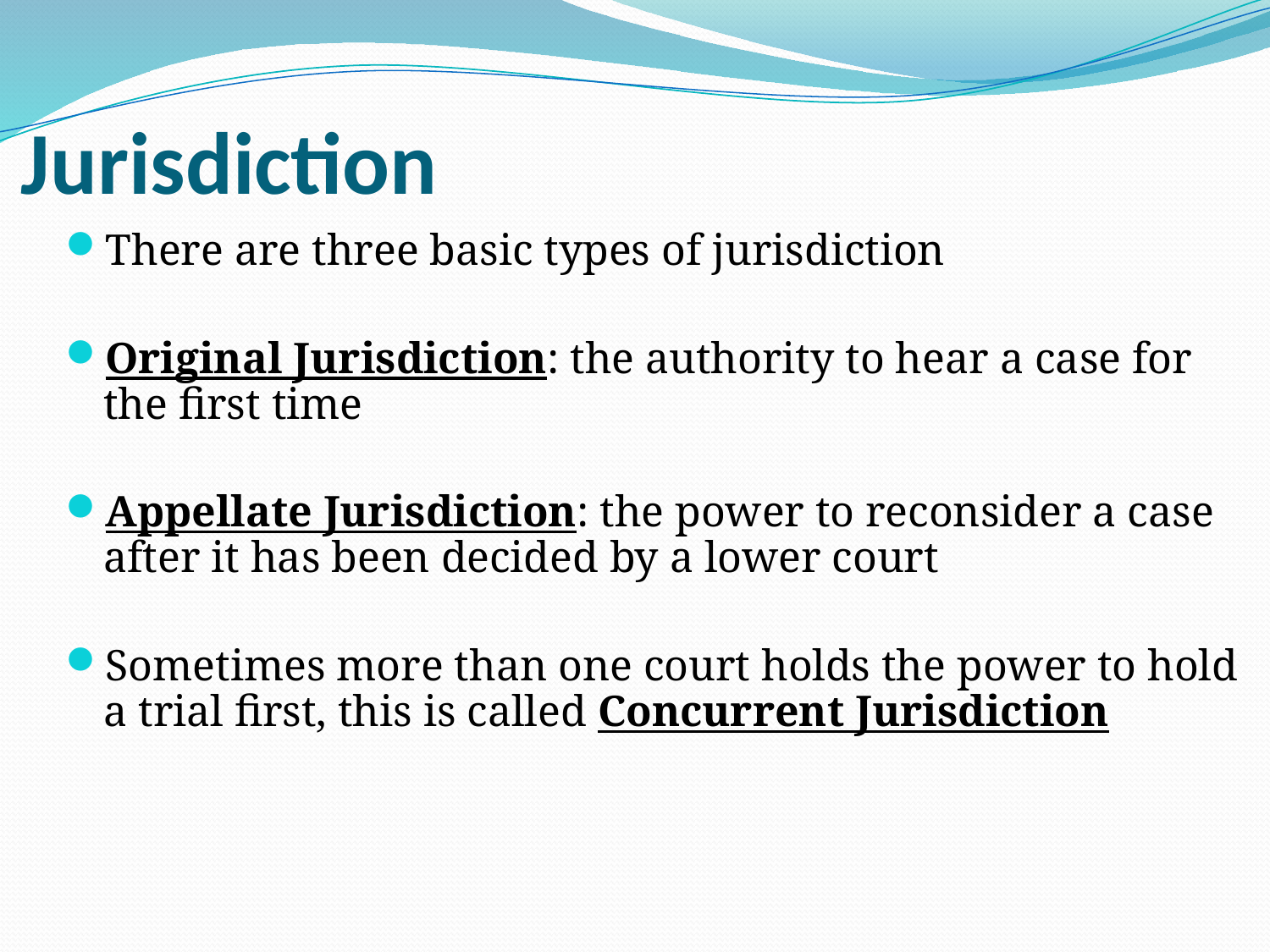

Jurisdiction
There are three basic types of jurisdiction

Original Jurisdiction: the authority to hear a case for the first time

Appellate Jurisdiction: the power to reconsider a case after it has been decided by a lower court

Sometimes more than one court holds the power to hold a trial first, this is called Concurrent Jurisdiction